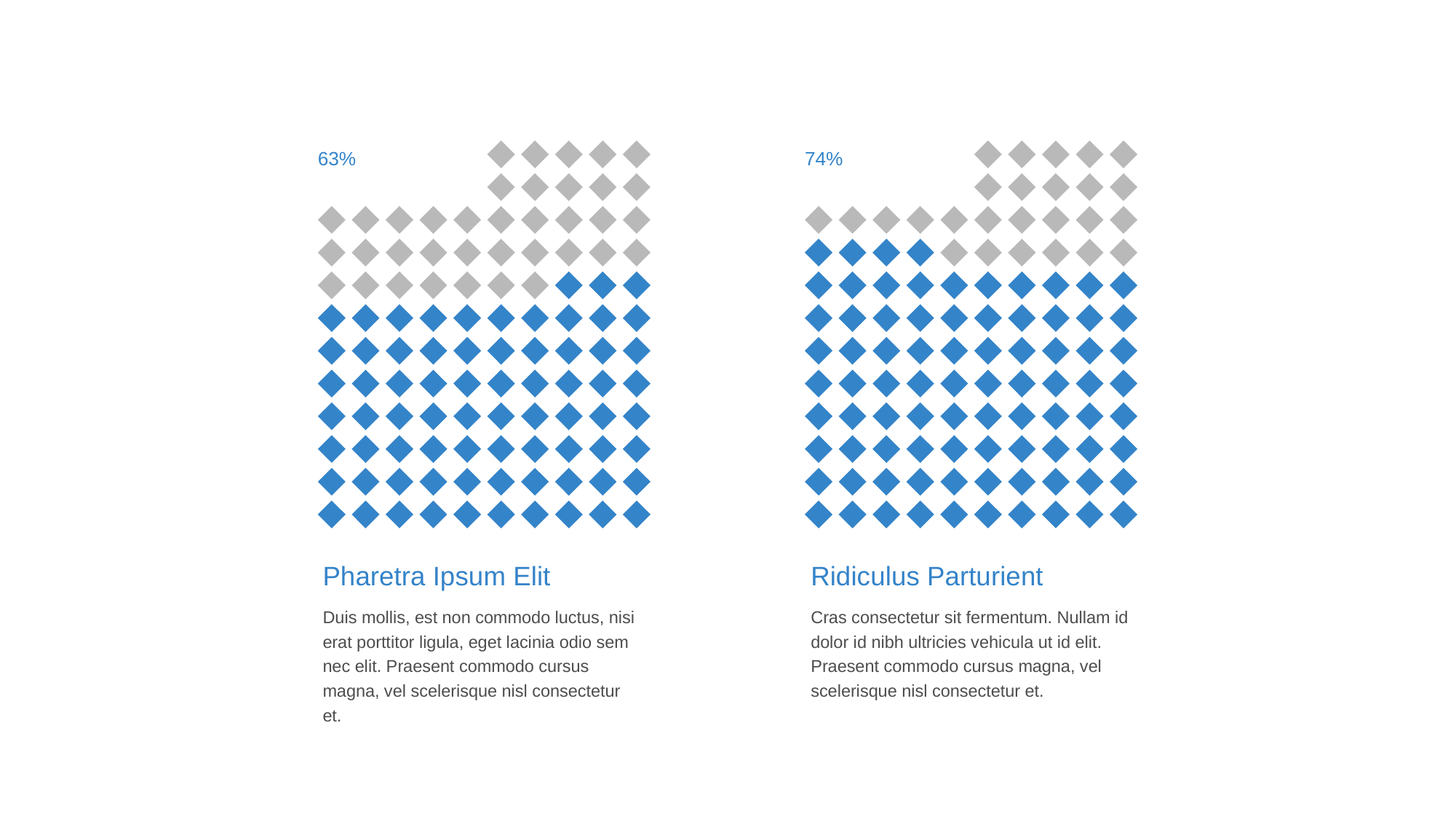

63%

74%

Pharetra Ipsum Elit
Duis mollis, est non commodo luctus, nisi erat porttitor ligula, eget lacinia odio sem nec elit. Praesent commodo cursus magna, vel scelerisque nisl consectetur et.
Ridiculus Parturient
Cras consectetur sit fermentum. Nullam id dolor id nibh ultricies vehicula ut id elit. Praesent commodo cursus magna, vel scelerisque nisl consectetur et.